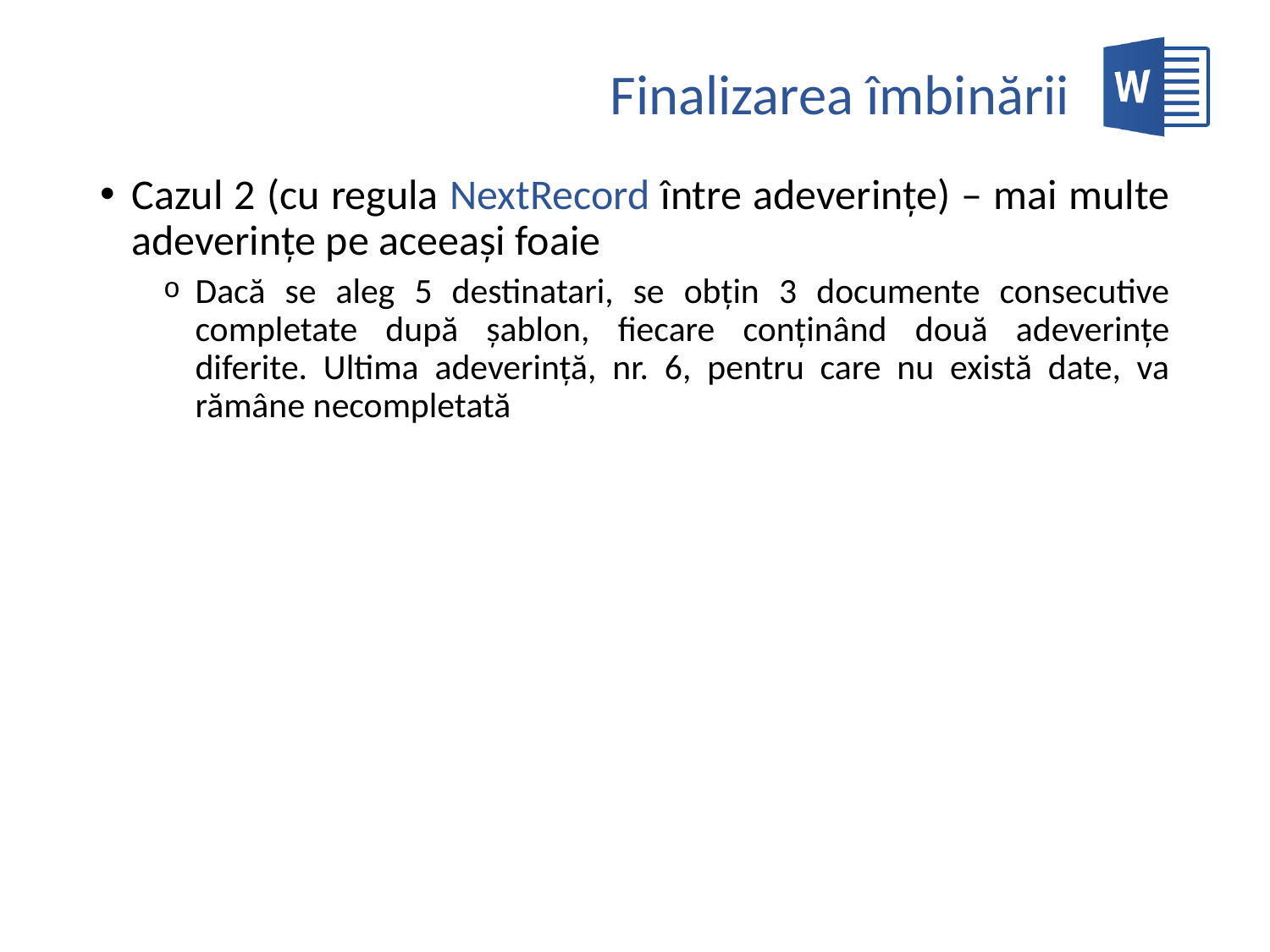

# Finalizarea îmbinării
Cazul 2 (cu regula NextRecord între adeverinţe) – mai multe adeverinţe pe aceeaşi foaie
Dacă se aleg 5 destinatari, se obţin 3 documente consecutive completate după şablon, fiecare conţinând două adeverinţe diferite. Ultima adeverinţă, nr. 6, pentru care nu există date, va rămâne necompletată